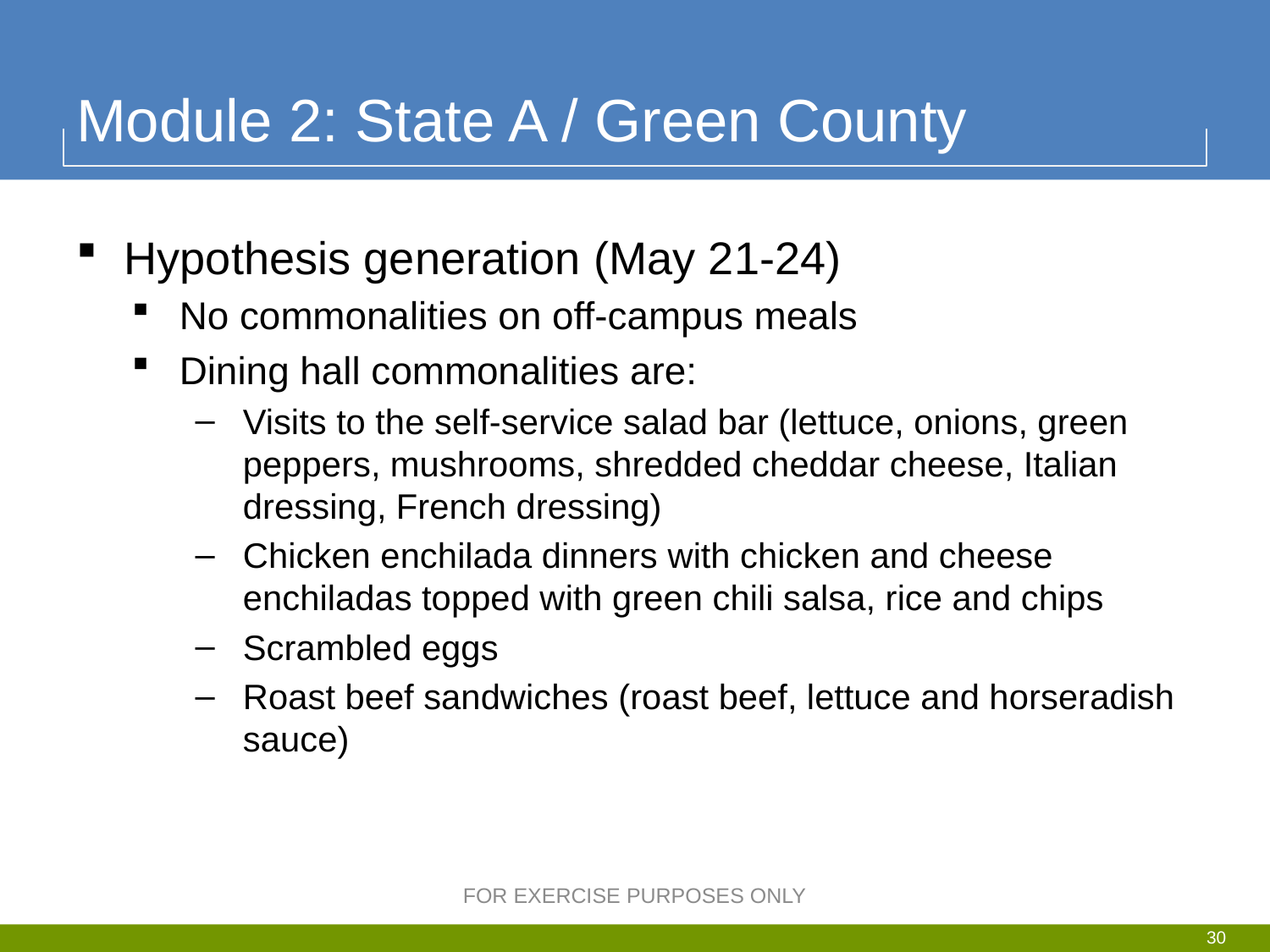

# Module 2: State A / Green County
Hypothesis generation (May 21-24)
No commonalities on off-campus meals
Dining hall commonalities are:
Visits to the self-service salad bar (lettuce, onions, green peppers, mushrooms, shredded cheddar cheese, Italian dressing, French dressing)
Chicken enchilada dinners with chicken and cheese enchiladas topped with green chili salsa, rice and chips
Scrambled eggs
Roast beef sandwiches (roast beef, lettuce and horseradish sauce)
FOR EXERCISE PURPOSES ONLY